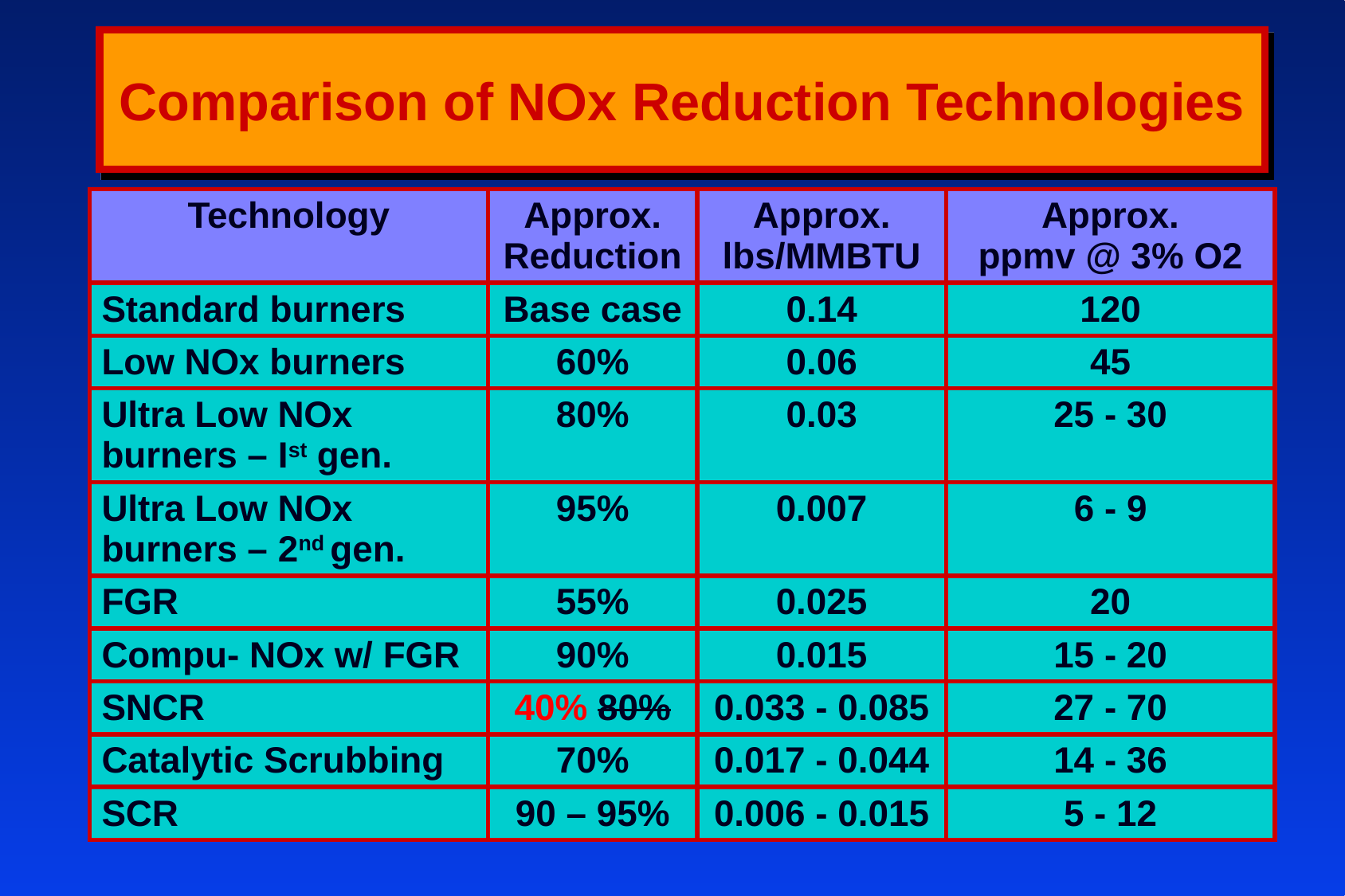

# Comparison of NOx Reduction Technologies
| Technology | Approx. Reduction | Approx. lbs/MMBTU | Approx. ppmv @ 3% O2 |
| --- | --- | --- | --- |
| Standard burners | Base case | 0.14 | 120 |
| Low NOx burners | 60% | 0.06 | 45 |
| Ultra Low NOx burners – Ist gen. | 80% | 0.03 | 25 - 30 |
| Ultra Low NOx burners – 2nd gen. | 95% | 0.007 | 6 - 9 |
| FGR | 55% | 0.025 | 20 |
| Compu- NOx w/ FGR | 90% | 0.015 | 15 - 20 |
| SNCR | 40% 80% | 0.033 - 0.085 | 27 - 70 |
| Catalytic Scrubbing | 70% | 0.017 - 0.044 | 14 - 36 |
| SCR | 90 – 95% | 0.006 - 0.015 | 5 - 12 |